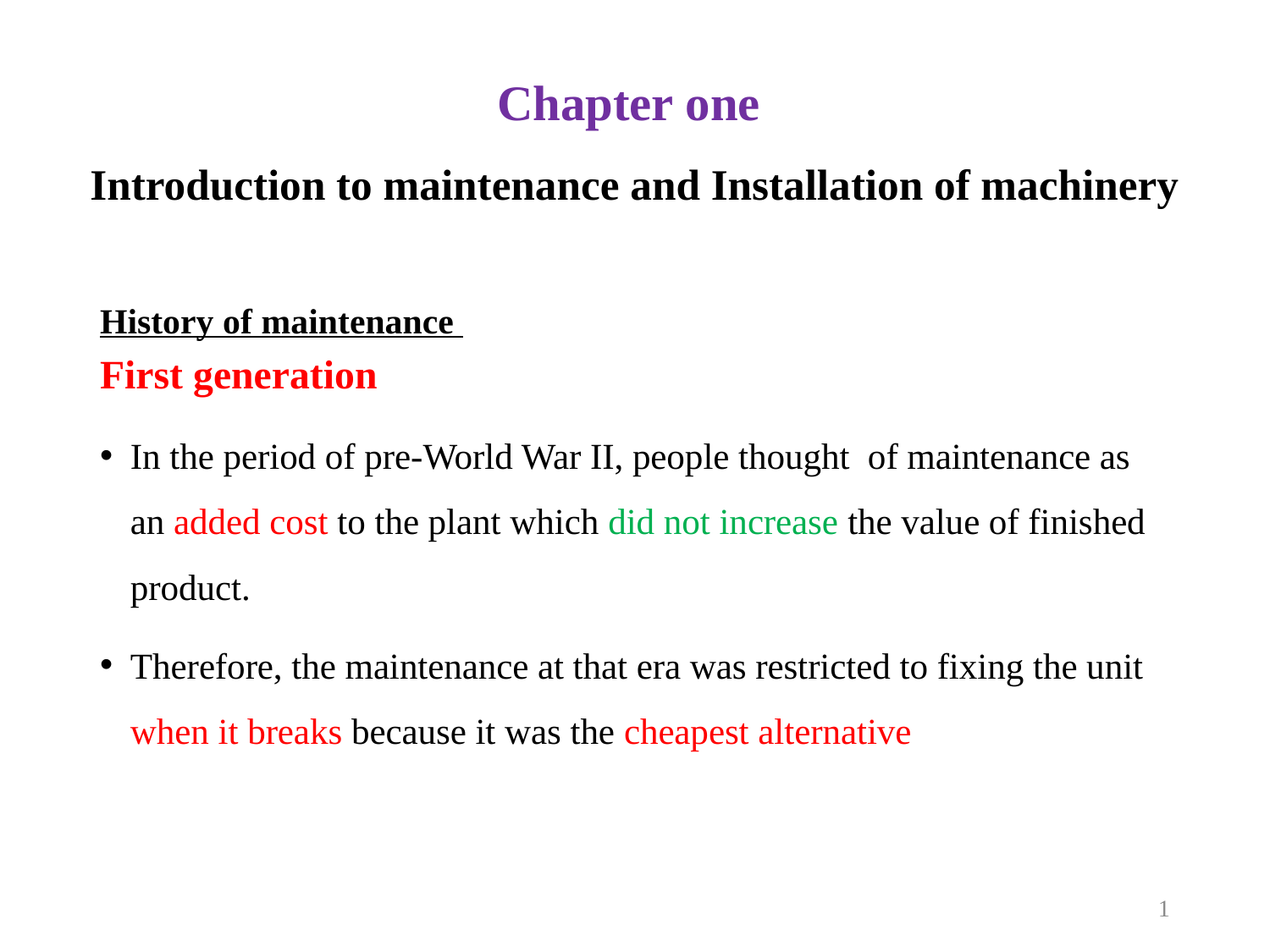

# Chapter one Introduction to maintenance and Installation of machinery
History of maintenance
First generation
In the period of pre-World War II, people thought  of maintenance as an added cost to the plant which did not increase the value of finished product.
Therefore, the maintenance at that era was restricted to fixing the unit when it breaks because it was the cheapest alternative
1